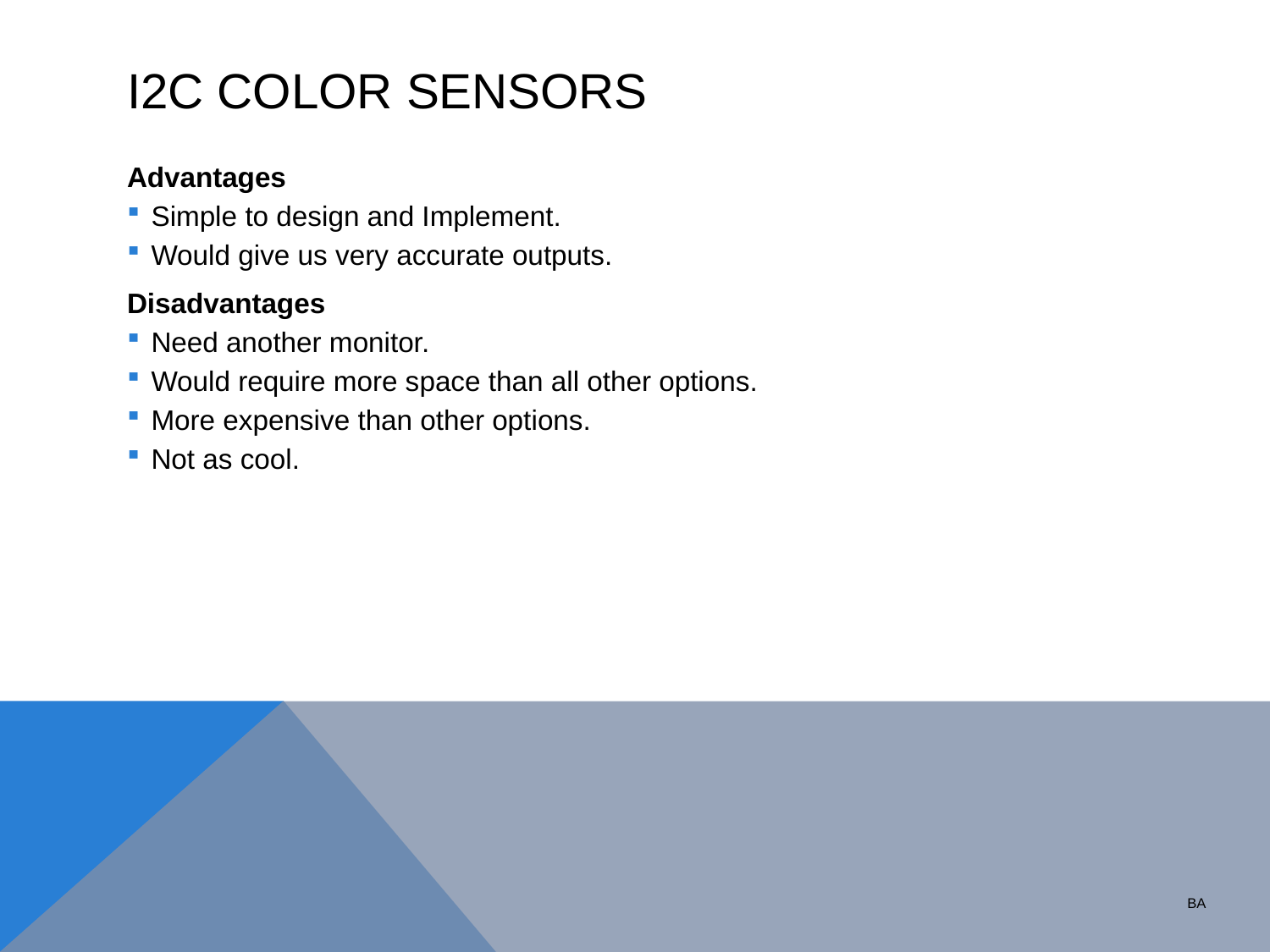

# I2C Color Sensors
Advantages
Simple to design and Implement.
Would give us very accurate outputs.
Disadvantages
Need another monitor.
Would require more space than all other options.
More expensive than other options.
Not as cool.
BA